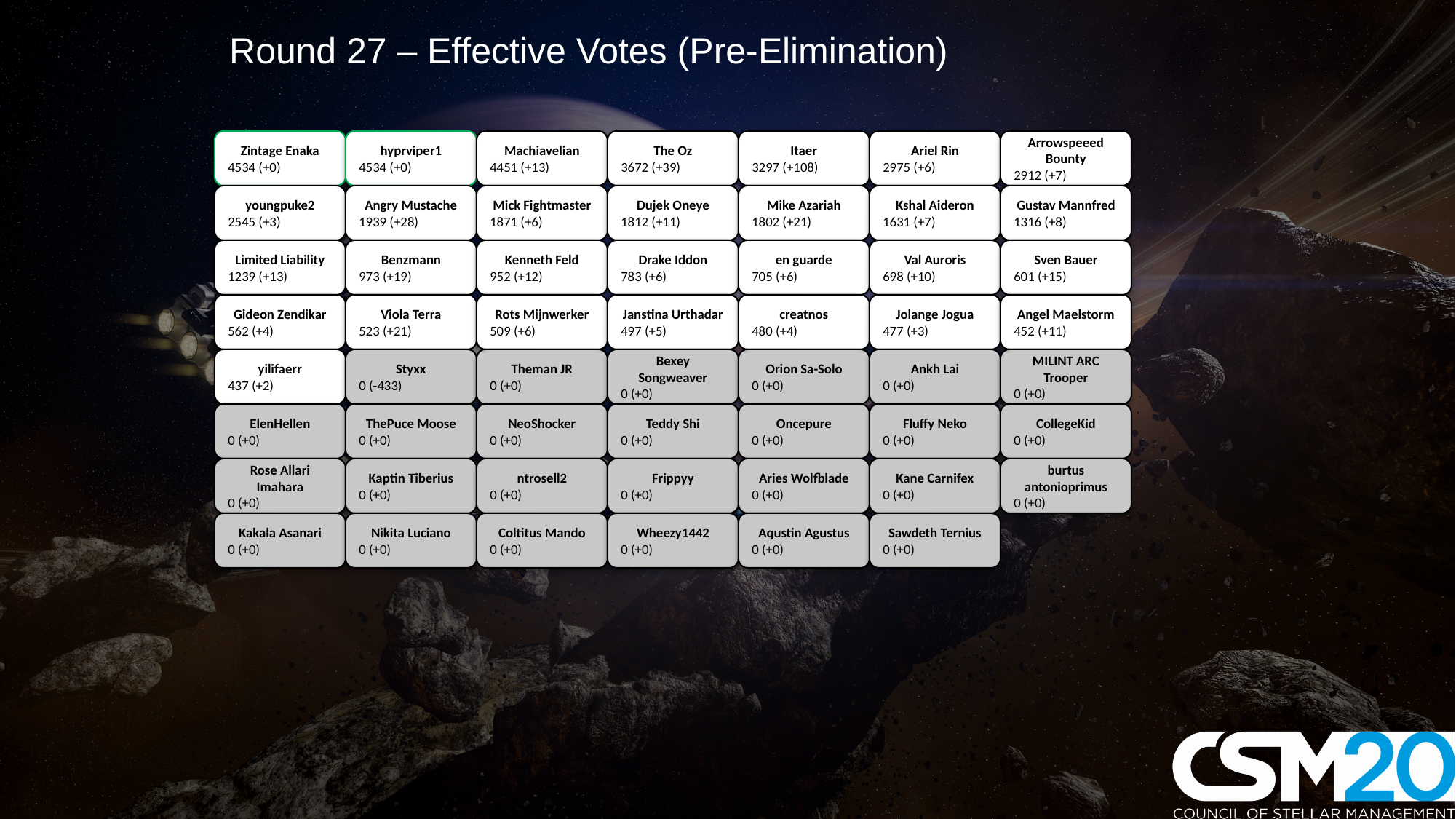

Round 27 – Effective Votes (Pre-Elimination)
Zintage Enaka
4534 (+0)
hyprviper1
4534 (+0)
Machiavelian
4451 (+13)
The Oz
3672 (+39)
Itaer
3297 (+108)
Ariel Rin
2975 (+6)
Arrowspeeed Bounty
2912 (+7)
youngpuke2
2545 (+3)
Angry Mustache
1939 (+28)
Mick Fightmaster
1871 (+6)
Dujek Oneye
1812 (+11)
Mike Azariah
1802 (+21)
Kshal Aideron
1631 (+7)
Gustav Mannfred
1316 (+8)
Limited Liability
1239 (+13)
Benzmann
973 (+19)
Kenneth Feld
952 (+12)
Drake Iddon
783 (+6)
en guarde
705 (+6)
Val Auroris
698 (+10)
Sven Bauer
601 (+15)
Gideon Zendikar
562 (+4)
Viola Terra
523 (+21)
Rots Mijnwerker
509 (+6)
Janstina Urthadar
497 (+5)
creatnos
480 (+4)
Jolange Jogua
477 (+3)
Angel Maelstorm
452 (+11)

yilifaerr
437 (+2)
Styxx
0 (-433)
Theman JR
0 (+0)
Bexey Songweaver
0 (+0)
Orion Sa-Solo
0 (+0)
Ankh Lai
0 (+0)
MILINT ARC Trooper
0 (+0)
ElenHellen
0 (+0)
ThePuce Moose
0 (+0)
NeoShocker
0 (+0)
Teddy Shi
0 (+0)
Oncepure
0 (+0)
Fluffy Neko
0 (+0)
CollegeKid
0 (+0)
Rose Allari Imahara
0 (+0)
Kaptin Tiberius
0 (+0)
ntrosell2
0 (+0)
Frippyy
0 (+0)
Aries Wolfblade
0 (+0)
Kane Carnifex
0 (+0)
burtus antonioprimus
0 (+0)
Kakala Asanari
0 (+0)
Nikita Luciano
0 (+0)
Coltitus Mando
0 (+0)
Wheezy1442
0 (+0)
Aqustin Agustus
0 (+0)
Sawdeth Ternius
0 (+0)
#